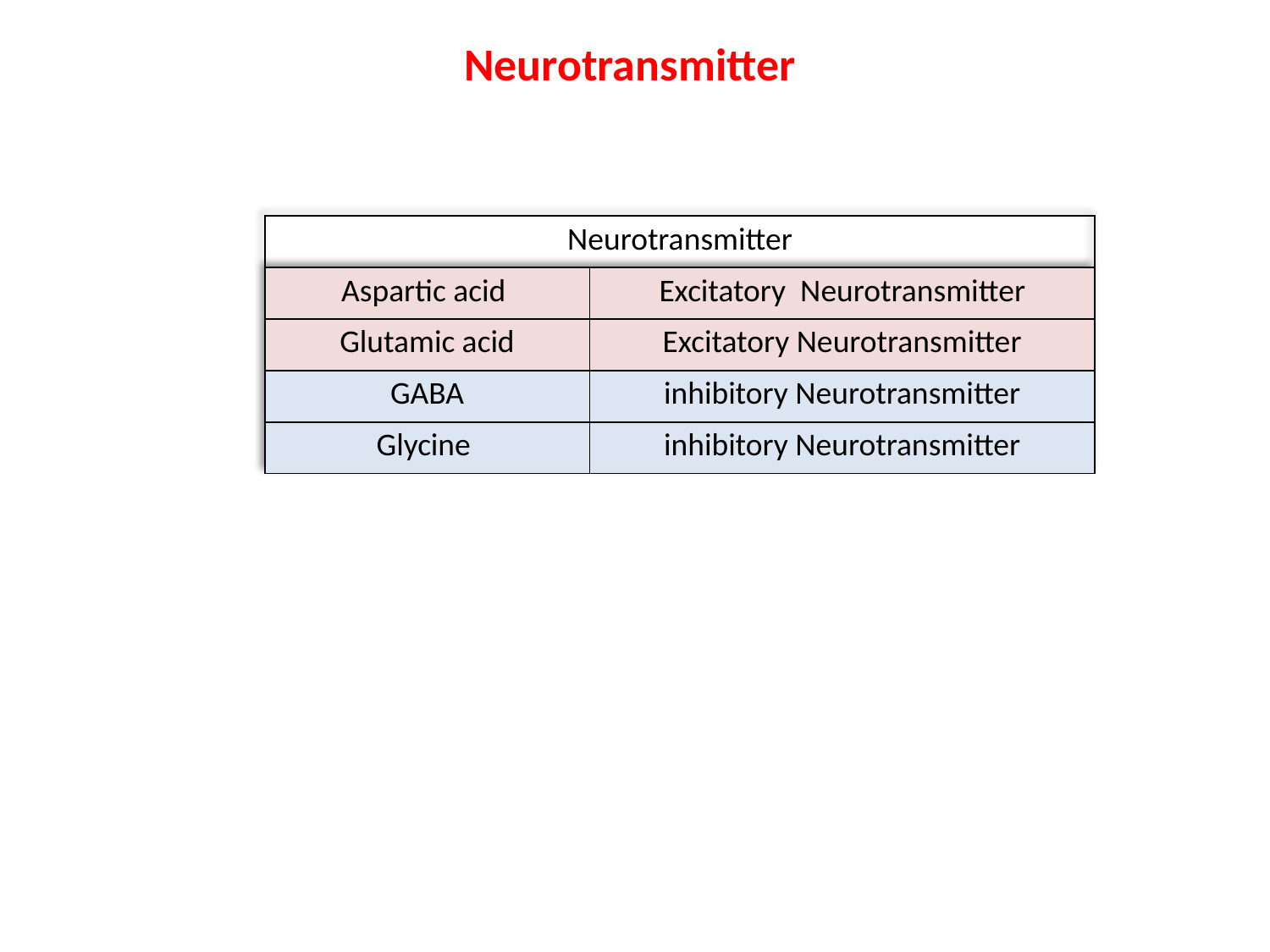

# Neurotransmitter

| Neurotransmitter |  |
| --- | --- |
| Aspartic acid | Excitatory Neurotransmitter |
| Glutamic acid | Excitatory Neurotransmitter |
| GABA | inhibitory Neurotransmitter |
| Glycine | inhibitory Neurotransmitter |